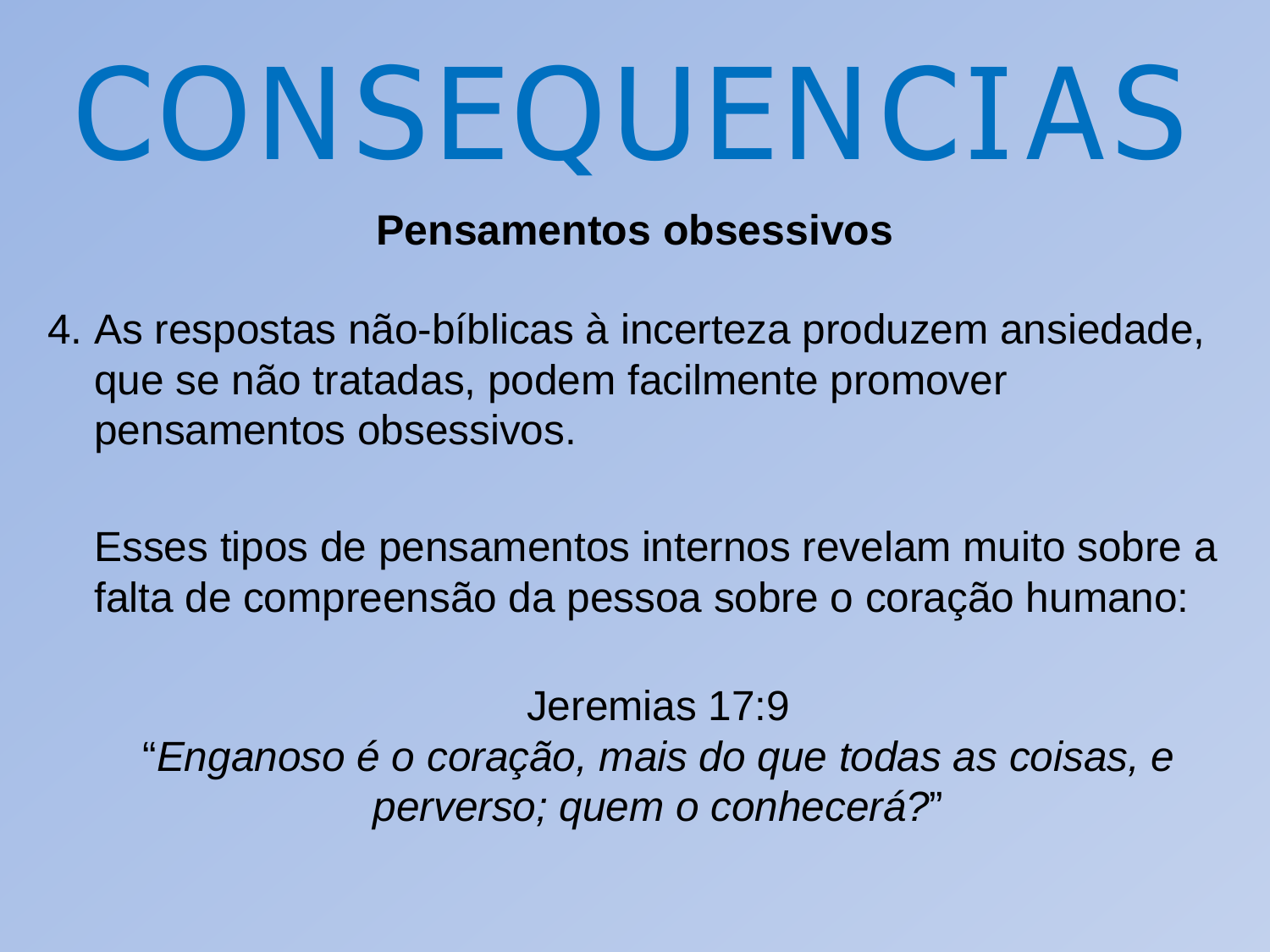

CONSEQUENCIAS

Pensamentos obsessivos

4.	As respostas não-bíblicas à incerteza produzem ansiedade, que se não tratadas, podem facilmente promover pensamentos obsessivos.

	Esses tipos de pensamentos internos revelam muito sobre a falta de compreensão da pessoa sobre o coração humano:
Jeremias 17:9
“Enganoso é o coração, mais do que todas as coisas, e perverso; quem o conhecerá?”